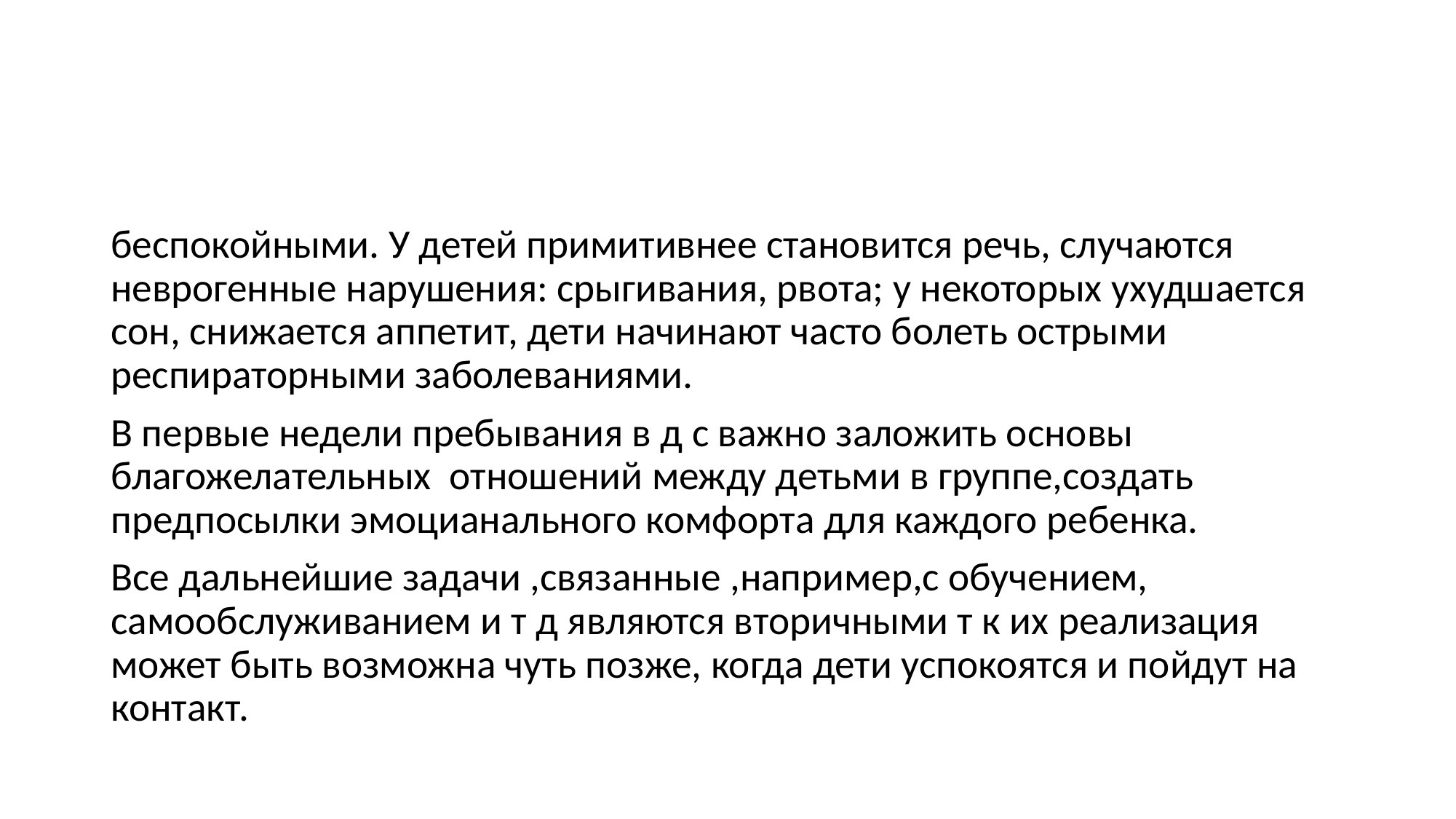

#
беспокойными. У детей примитивнее становится речь, случаются неврогенные нарушения: срыгивания, рвота; у некоторых ухудшается сон, снижается аппетит, дети начинают часто болеть острыми респираторными заболеваниями.
В первые недели пребывания в д с важно заложить основы благожелательных  отношений между детьми в группе,создать предпосылки эмоцианального комфорта для каждого ребенка.
Все дальнейшие задачи ,связанные ,например,с обучением, самообслуживанием и т д являются вторичными т к их реализация может быть возможна чуть позже, когда дети успокоятся и пойдут на контакт.